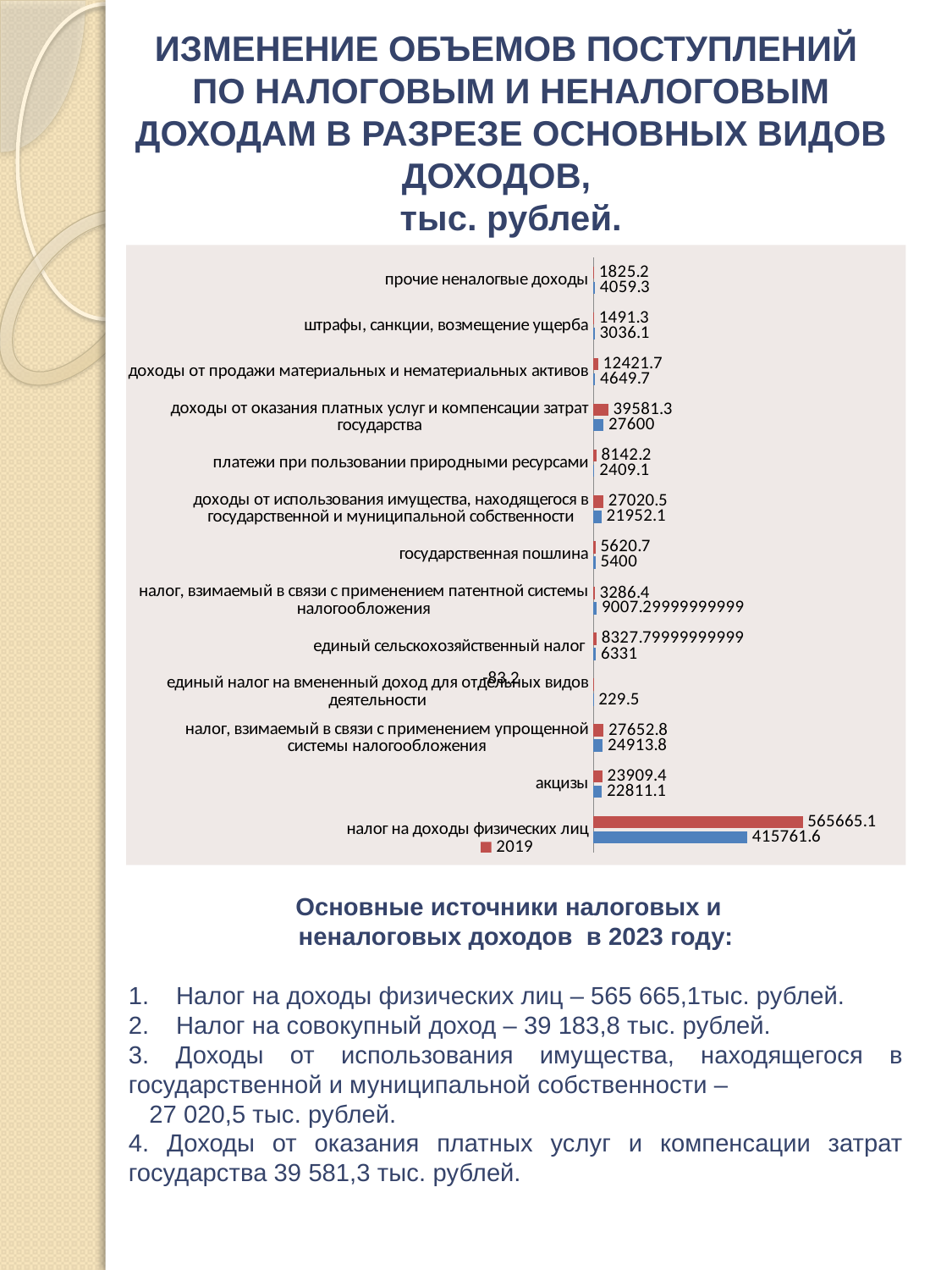

# ИЗМЕНЕНИЕ ОБЪЕМОВ ПОСТУПЛЕНИЙ ПО НАЛОГОВЫМ И НЕНАЛОГОВЫМ ДОХОДАМ В РАЗРЕЗЕ ОСНОВНЫХ ВИДОВ ДОХОДОВ, тыс. рублей.

### Chart

| Category |  |  |
|---|---|---|
| налог на доходы физических лиц | 415761.6 | 565665.1 |
| акцизы | 22811.1 | 23909.4 |
| налог, взимаемый в связи с применением упрощенной системы налогообложения | 24913.8 | 27652.799999999996 |
| единый налог на вмененный доход для отдельных видов деятельности | 229.5 | -83.2 |
| единый сельскохозяйственный налог  | 6331.0 | 8327.799999999994 |
| налог, взимаемый в связи с применением патентной системы налогообложения | 9007.299999999994 | 3286.4 |
| государственная пошлина | 5400.0 | 5620.7 |
| доходы от использования имущества, находящегося в государственной и муниципальной собственности | 21952.1 | 27020.5 |
| платежи при пользовании природными ресурсами | 2409.1 | 8142.2 |
| доходы от оказания платных услуг и компенсации затрат государства | 27600.0 | 39581.3 |
| доходы от продажи материальных и нематериальных активов | 4649.7 | 12421.7 |
| штрафы, санкции, возмещение ущерба | 3036.1 | 1491.3 |
| прочие неналогвые доходы | 4059.3 | 1825.2 |
Основные источники налоговых и
неналоговых доходов  в 2023 году:

Налог на доходы физических лиц – 565 665,1тыс. рублей.
Налог на совокупный доход – 39 183,8 тыс. рублей.
3. Доходы от использования имущества, находящегося в государственной и муниципальной собственности –                             27 020,5 тыс. рублей.
4. Доходы от оказания платных услуг и компенсации затрат государства 39 581,3 тыс. рублей.